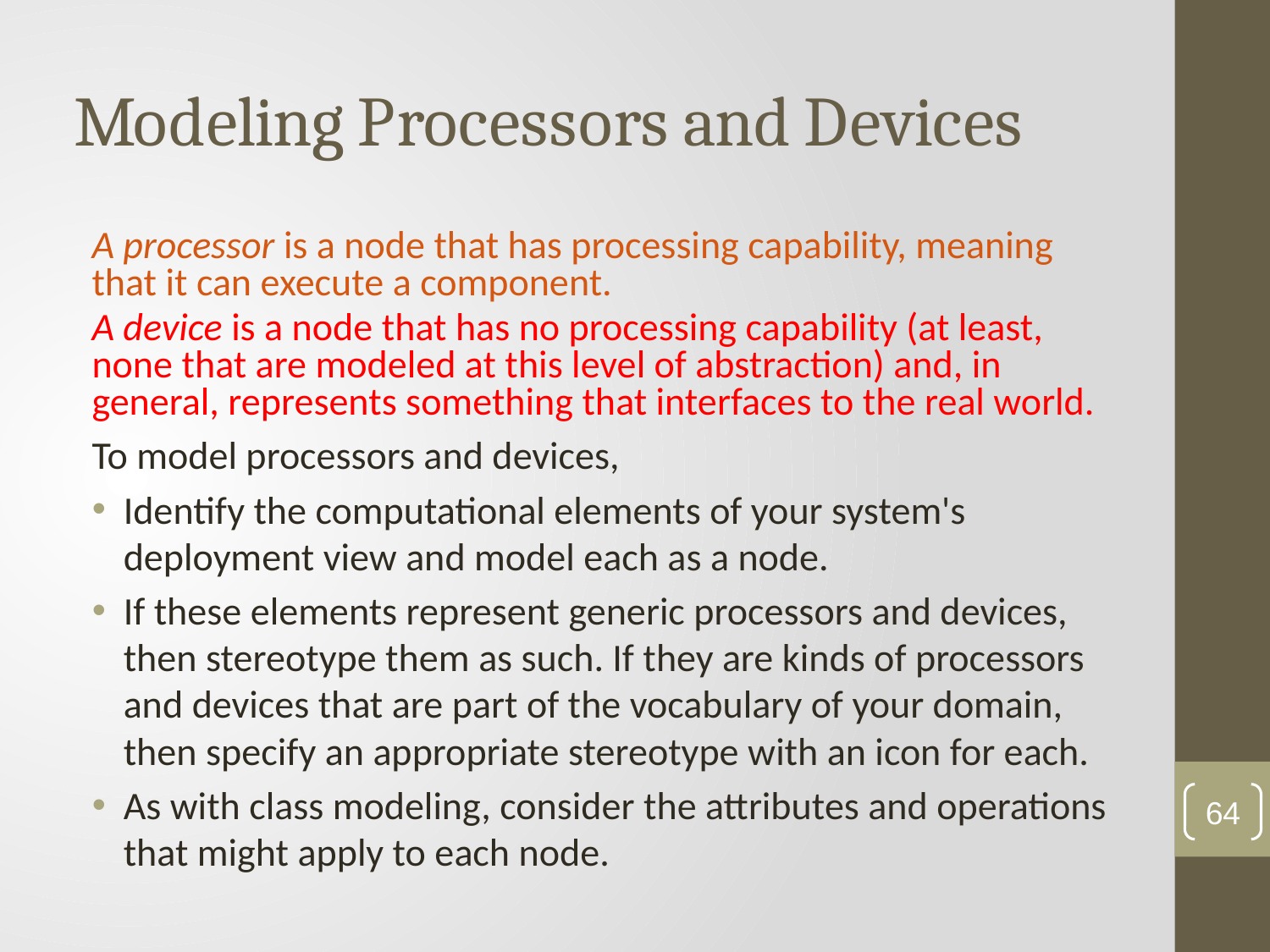

# Modeling Processors and Devices
A processor is a node that has processing capability, meaning that it can execute a component.
A device is a node that has no processing capability (at least, none that are modeled at this level of abstraction) and, in general, represents something that interfaces to the real world.
To model processors and devices,
Identify the computational elements of your system's deployment view and model each as a node.
If these elements represent generic processors and devices, then stereotype them as such. If they are kinds of processors and devices that are part of the vocabulary of your domain, then specify an appropriate stereotype with an icon for each.
As with class modeling, consider the attributes and operations that might apply to each node.
64